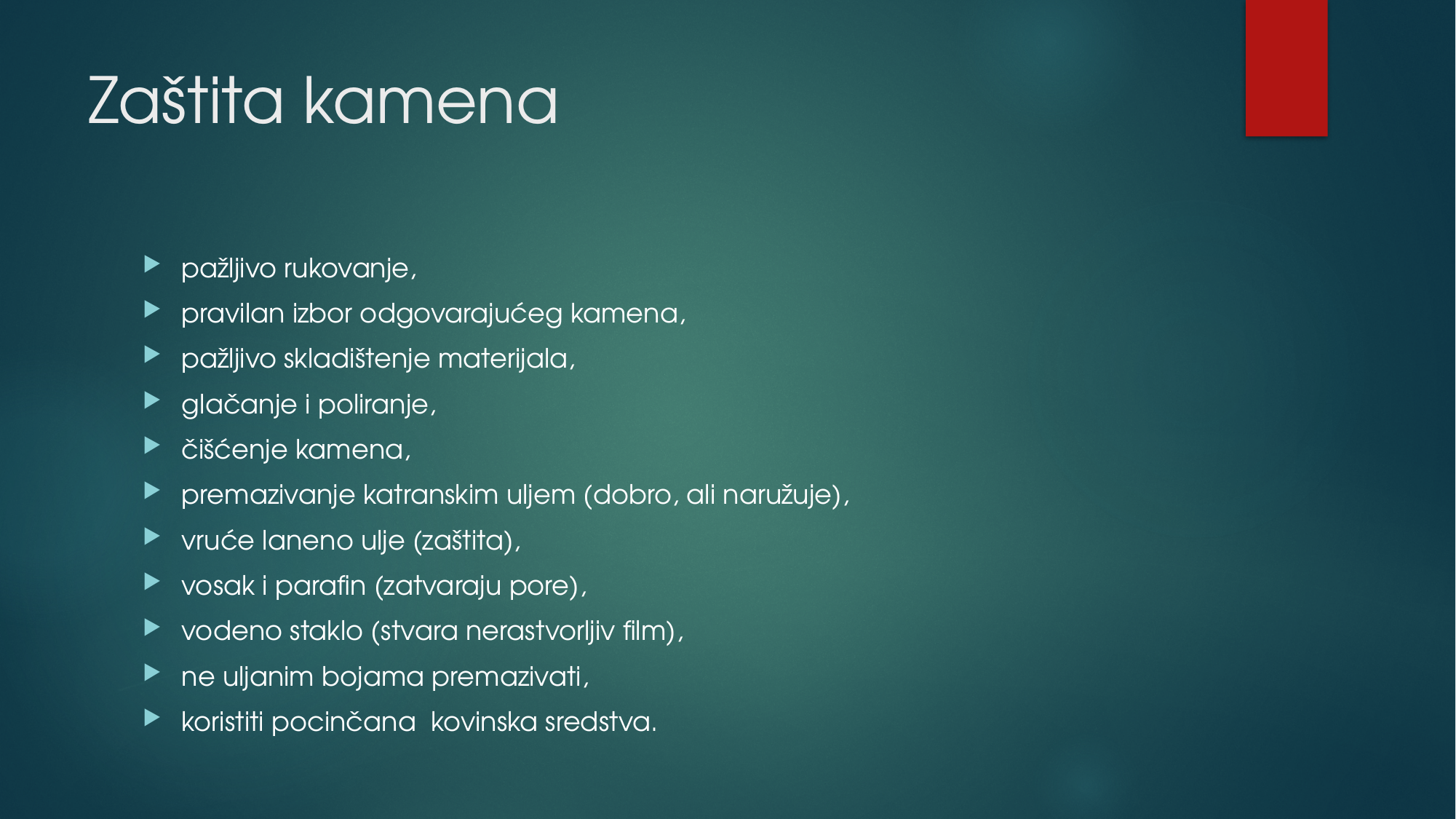

# Zaštita kamena
pažljivo rukovanje,
pravilan izbor odgovarajućeg kamena,
pažljivo skladištenje materijala,
glačanje i poliranje,
čišćenje kamena,
premazivanje katranskim uljem (dobro, ali naružuje),
vruće laneno ulje (zaštita),
vosak i parafin (zatvaraju pore),
vodeno staklo (stvara nerastvorljiv film),
ne uljanim bojama premazivati,
koristiti pocinčana  kovinska sredstva.